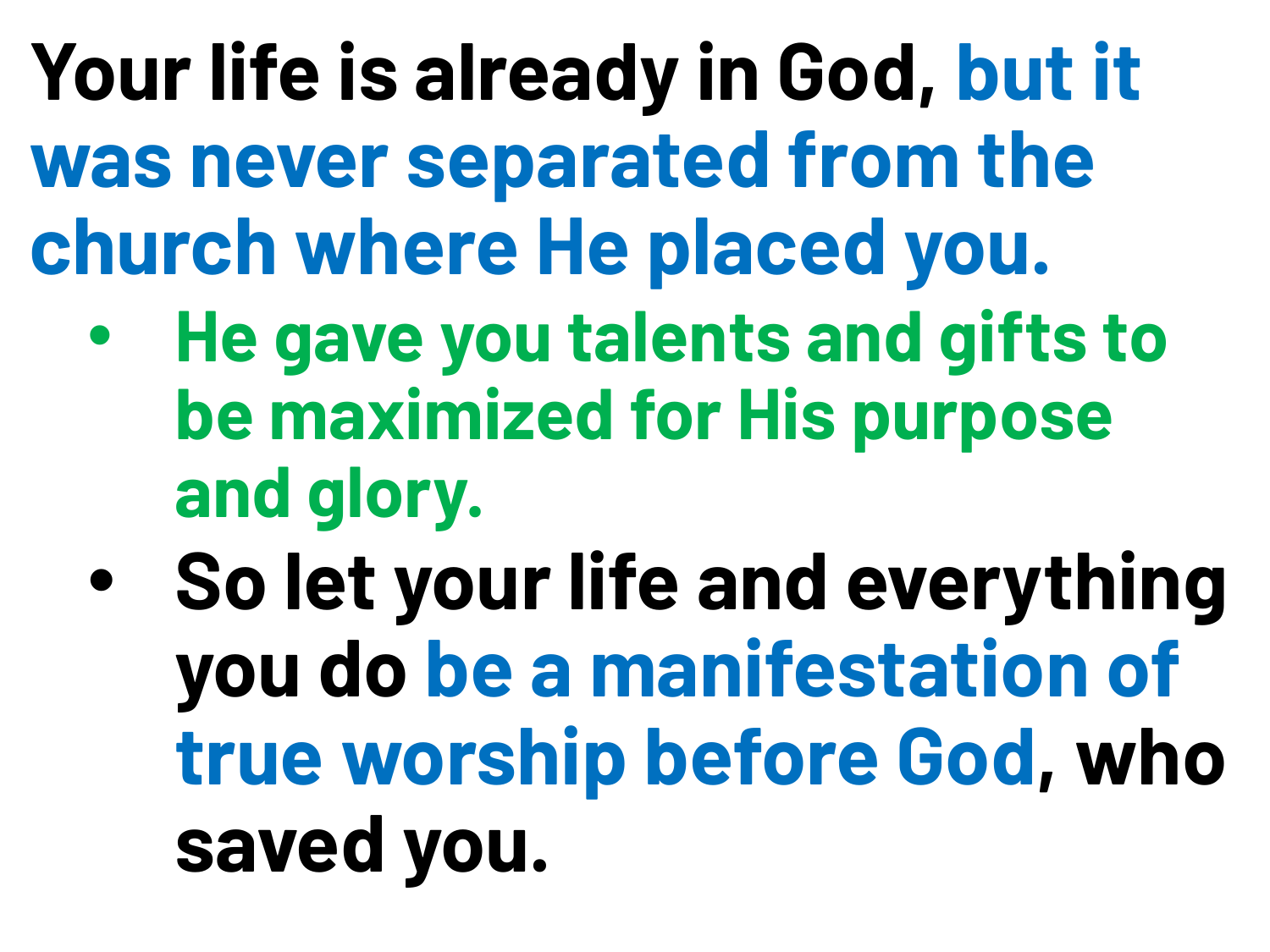

Your life is already in God, but it was never separated from the church where He placed you.
He gave you talents and gifts to be maximized for His purpose and glory.
So let your life and everything you do be a manifestation of true worship before God, who saved you.